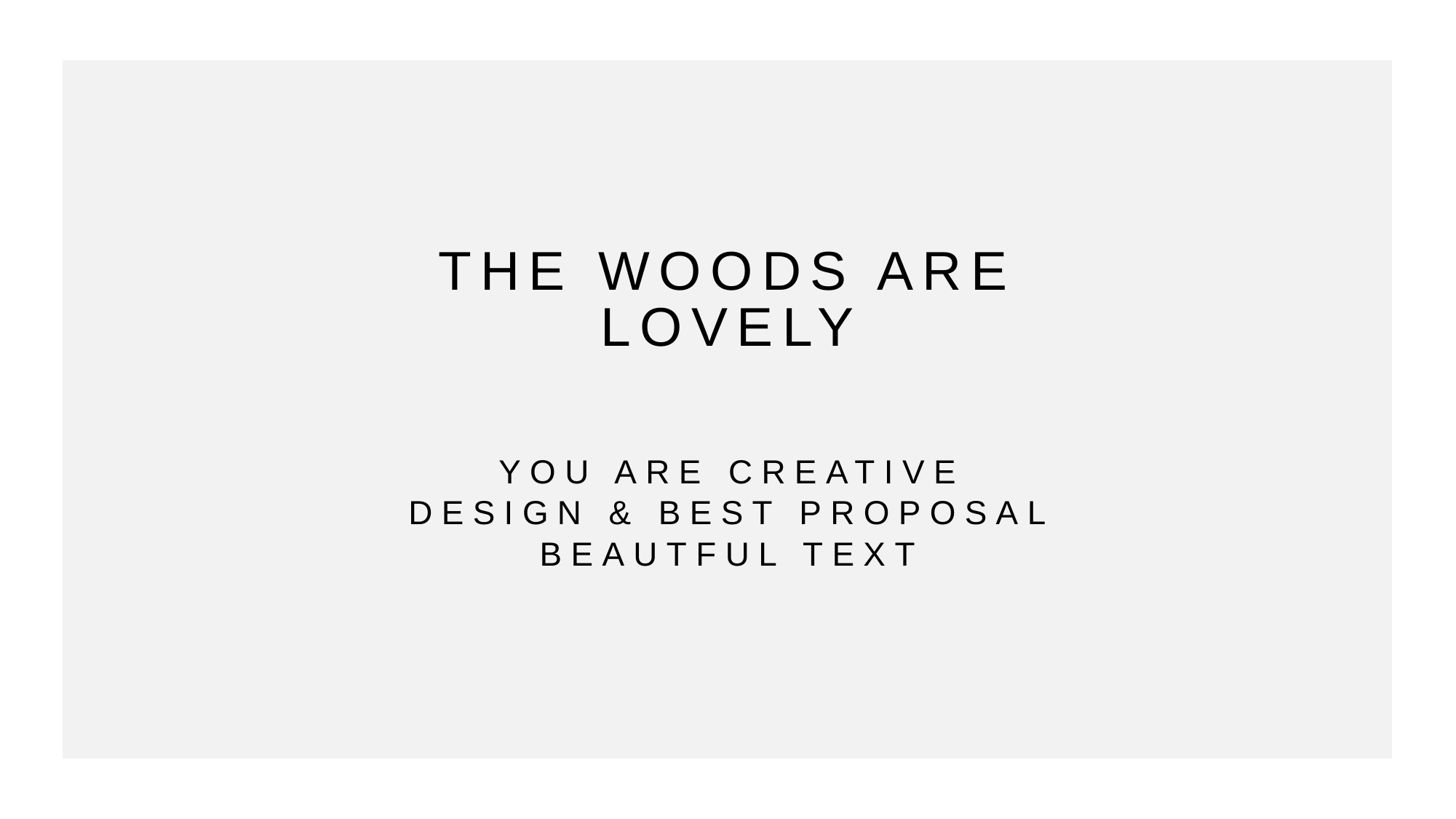

THE WOODS ARE LOVELY
YOU ARE CREATIVE
DESIGN & BEST PROPOSAL
BEAUTFUL TEXT